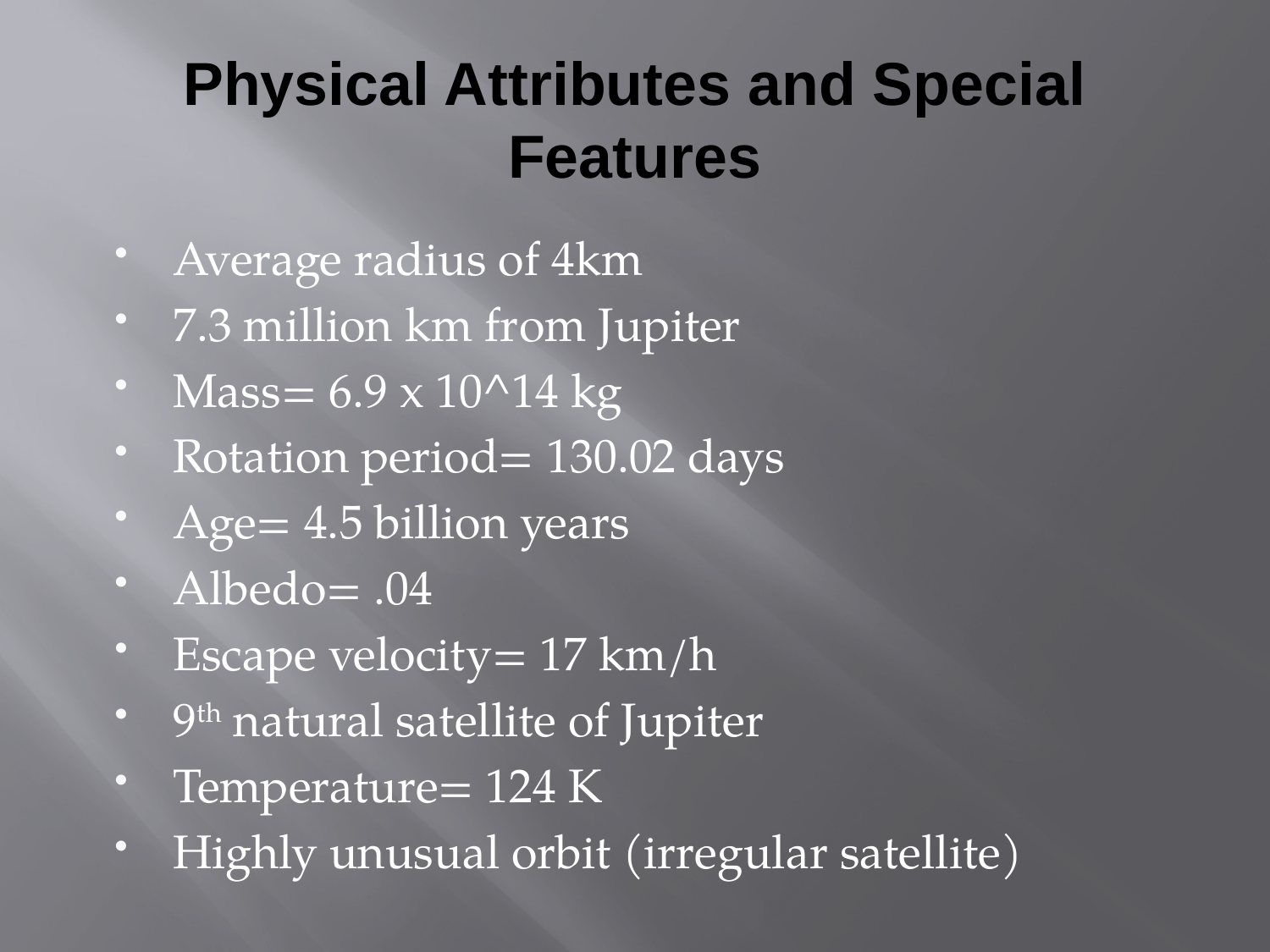

# Physical Attributes and Special Features
Average radius of 4km
7.3 million km from Jupiter
Mass= 6.9 x 10^14 kg
Rotation period= 130.02 days
Age= 4.5 billion years
Albedo= .04
Escape velocity= 17 km/h
9th natural satellite of Jupiter
Temperature= 124 K
Highly unusual orbit (irregular satellite)